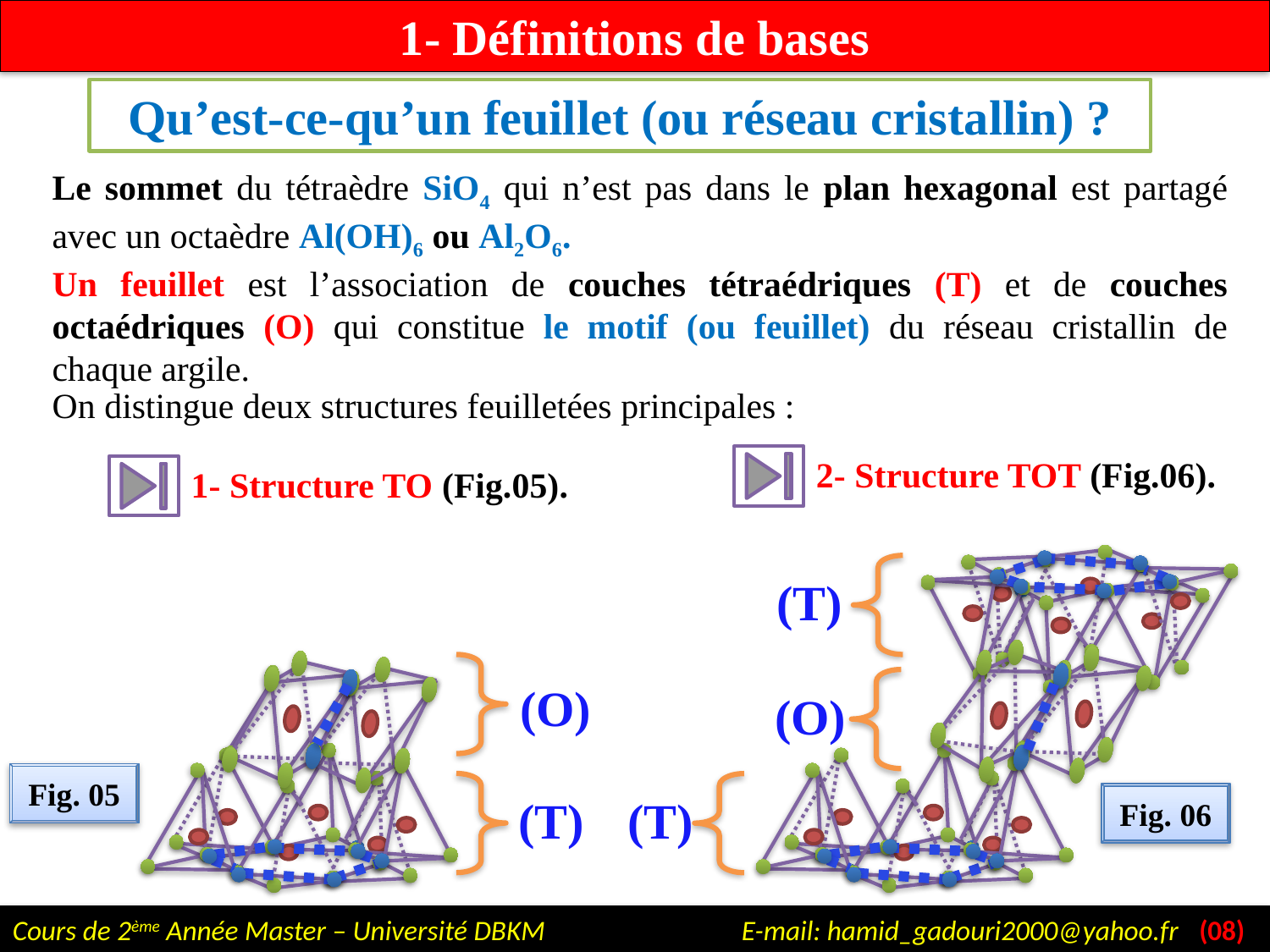

1- Définitions de bases
Qu’est-ce-qu’un feuillet (ou réseau cristallin) ?
Le sommet du tétraèdre SiO4 qui n’est pas dans le plan hexagonal est partagé avec un octaèdre Al(OH)6 ou Al2O6.
Un feuillet est l’association de couches tétraédriques (T) et de couches octaédriques (O) qui constitue le motif (ou feuillet) du réseau cristallin de chaque argile.
On distingue deux structures feuilletées principales :

2- Structure TOT (Fig.06).

1- Structure TO (Fig.05).

(T)

(O)

(O)

(T)

(T)
Fig. 05
Fig. 06
Cours de 2ème Année Master – Université DBKM                               E-mail: hamid_gadouri2000@yahoo.fr   (08)